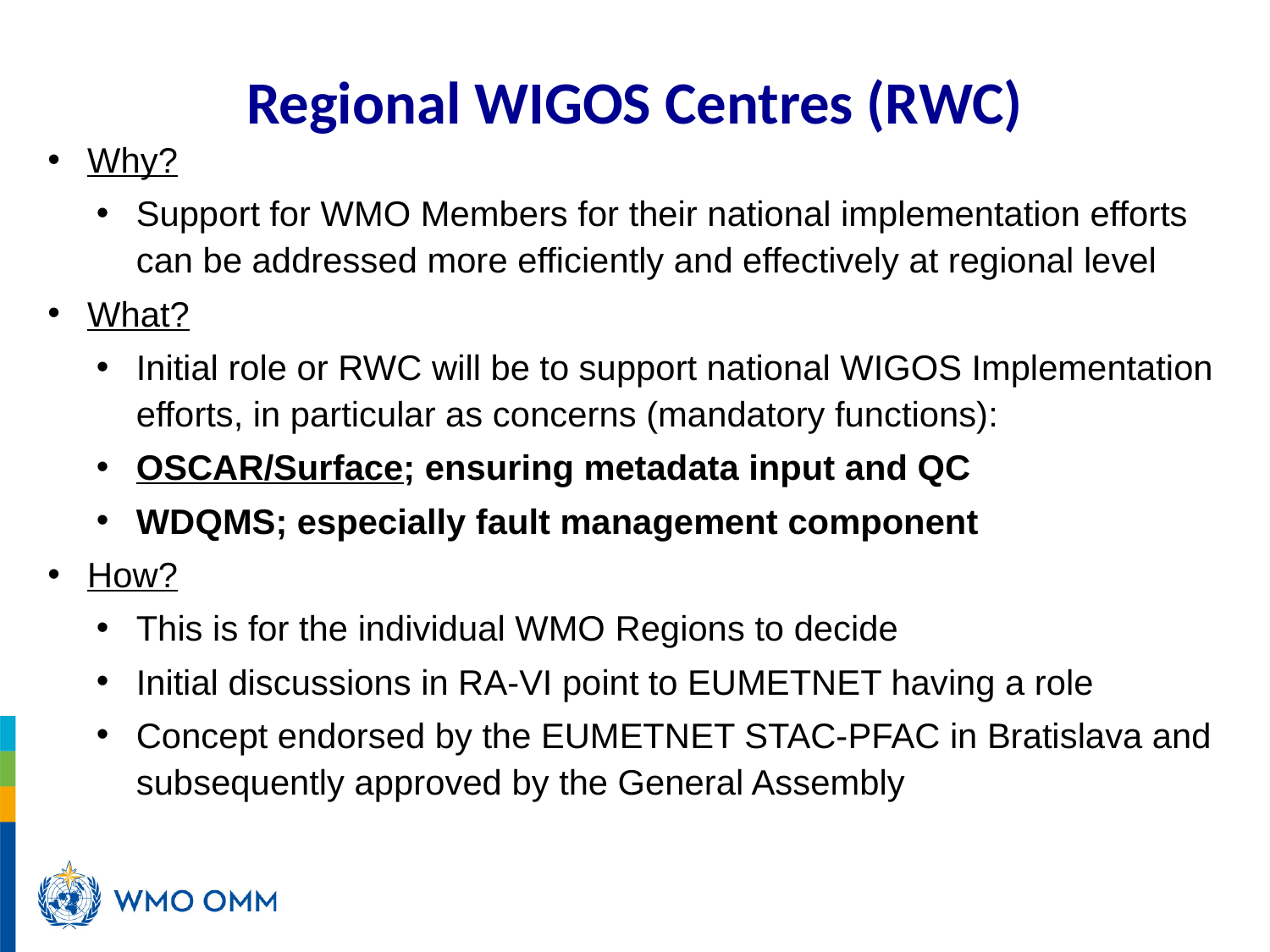

# Regional WIGOS Centres (RWC)
Why?
Support for WMO Members for their national implementation efforts can be addressed more efficiently and effectively at regional level
What?
Initial role or RWC will be to support national WIGOS Implementation efforts, in particular as concerns (mandatory functions):
OSCAR/Surface; ensuring metadata input and QC
WDQMS; especially fault management component
How?
This is for the individual WMO Regions to decide
Initial discussions in RA-VI point to EUMETNET having a role
Concept endorsed by the EUMETNET STAC-PFAC in Bratislava and subsequently approved by the General Assembly